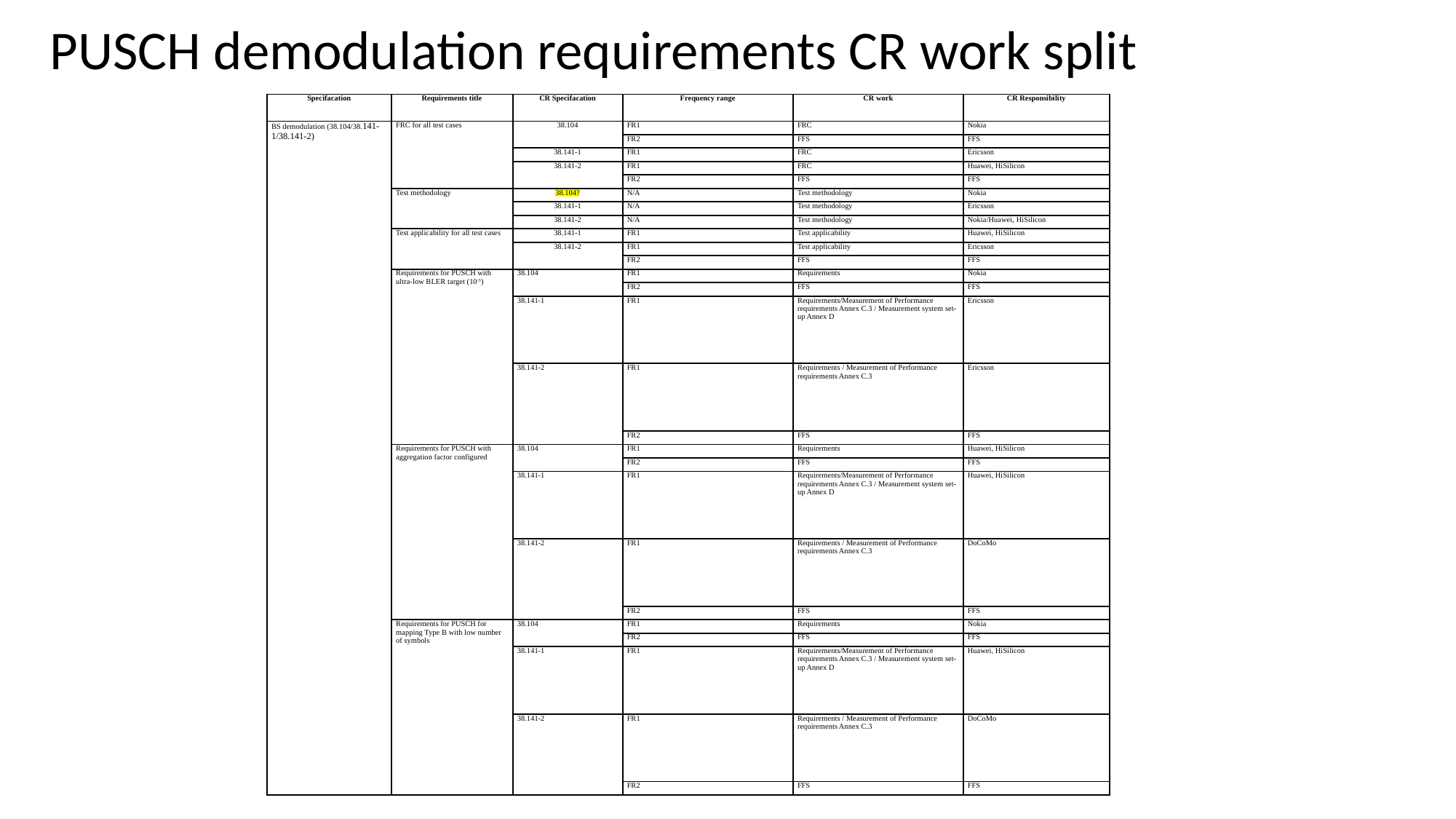

# PUSCH demodulation requirements CR work split
| Specifacation | Requirements title | CR Specifacation | Frequency range | CR work | CR Responsibility |
| --- | --- | --- | --- | --- | --- |
| BS demodulation (38.104/38.141-1/38.141-2) | FRC for all test cases | 38.104 | FR1 | FRC | Nokia |
|  |  |  | FR2 | FFS | FFS |
|  |  | 38.141-1 | FR1 | FRC | Ericsson |
|  |  | 38.141-2 | FR1 | FRC | Huawei, HiSilicon |
|  |  |  | FR2 | FFS | FFS |
|  | Test methodology | 38.104? | N/A | Test methodology | Nokia |
|  |  | 38.141-1 | N/A | Test methodology | Ericsson |
|  |  | 38.141-2 | N/A | Test methodology | Nokia/Huawei, HiSilicon |
|  | Test applicability for all test cases | 38.141-1 | FR1 | Test applicability | Huawei, HiSilicon |
|  |  | 38.141-2 | FR1 | Test applicability | Ericsson |
|  |  |  | FR2 | FFS | FFS |
|  | Requirements for PUSCH with ultra-low BLER target (10-5) | 38.104 | FR1 | Requirements | Nokia |
|  |  |  | FR2 | FFS | FFS |
|  |  | 38.141-1 | FR1 | Requirements/Measurement of Performance requirements Annex C.3 / Measurement system set-up Annex D | Ericsson |
|  |  | 38.141-2 | FR1 | Requirements / Measurement of Performance requirements Annex C.3 | Ericsson |
|  |  |  | FR2 | FFS | FFS |
|  | Requirements for PUSCH with aggregation factor configured | 38.104 | FR1 | Requirements | Huawei, HiSilicon |
|  |  |  | FR2 | FFS | FFS |
|  |  | 38.141-1 | FR1 | Requirements/Measurement of Performance requirements Annex C.3 / Measurement system set-up Annex D | Huawei, HiSilicon |
|  |  | 38.141-2 | FR1 | Requirements / Measurement of Performance requirements Annex C.3 | DoCoMo |
|  |  |  | FR2 | FFS | FFS |
|  | Requirements for PUSCH for mapping Type B with low number of symbols | 38.104 | FR1 | Requirements | Nokia |
|  |  |  | FR2 | FFS | FFS |
|  |  | 38.141-1 | FR1 | Requirements/Measurement of Performance requirements Annex C.3 / Measurement system set-up Annex D | Huawei, HiSilicon |
|  |  | 38.141-2 | FR1 | Requirements / Measurement of Performance requirements Annex C.3 | DoCoMo |
|  |  |  | FR2 | FFS | FFS |